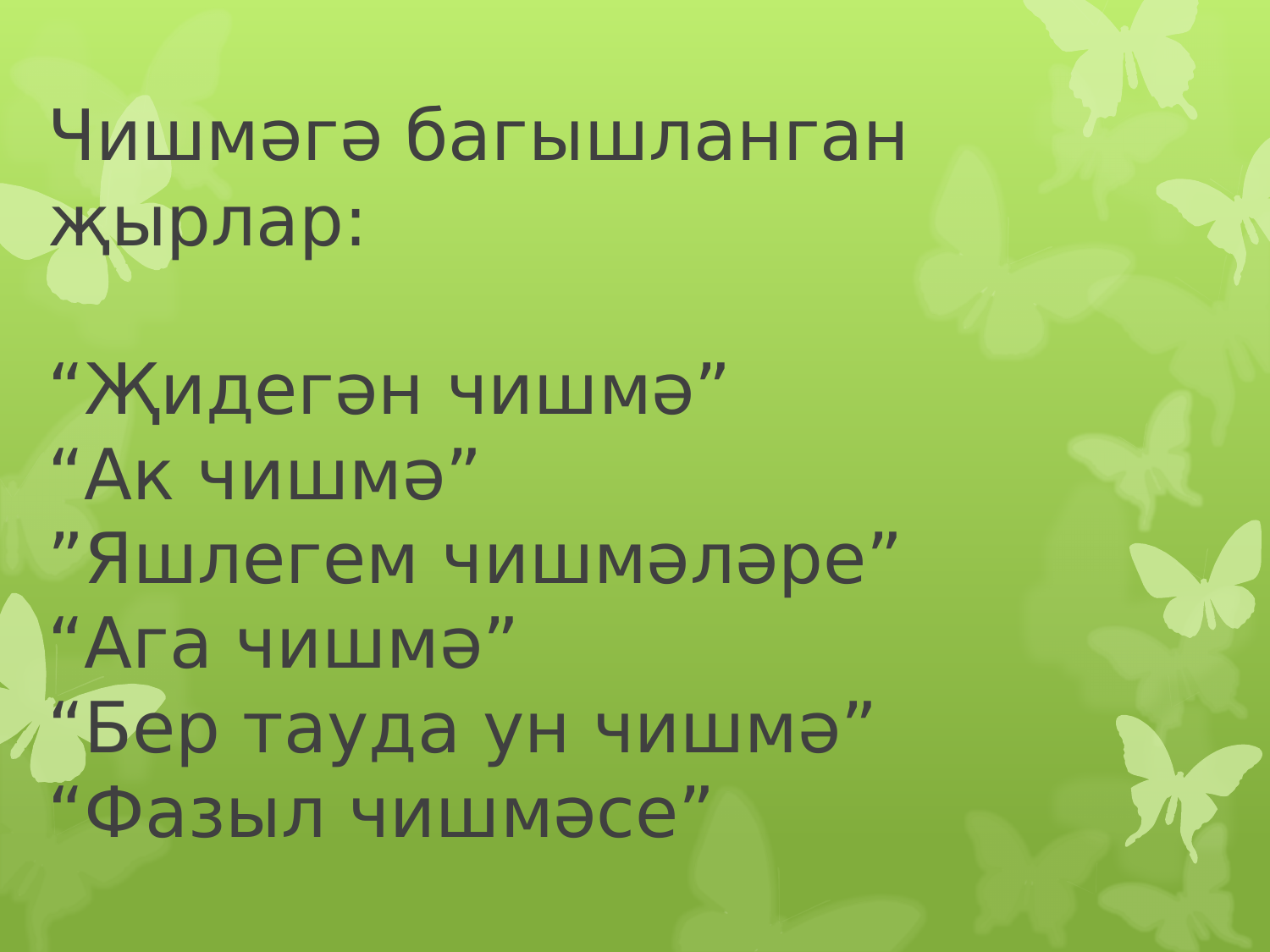

# Чишмәгә багышланган җырлар: “Җидегән чишмә” “Ак чишмә” ”Яшлегем чишмәләре” “Ага чишмә” “Бер тауда ун чишмә” “Фазыл чишмәсе”